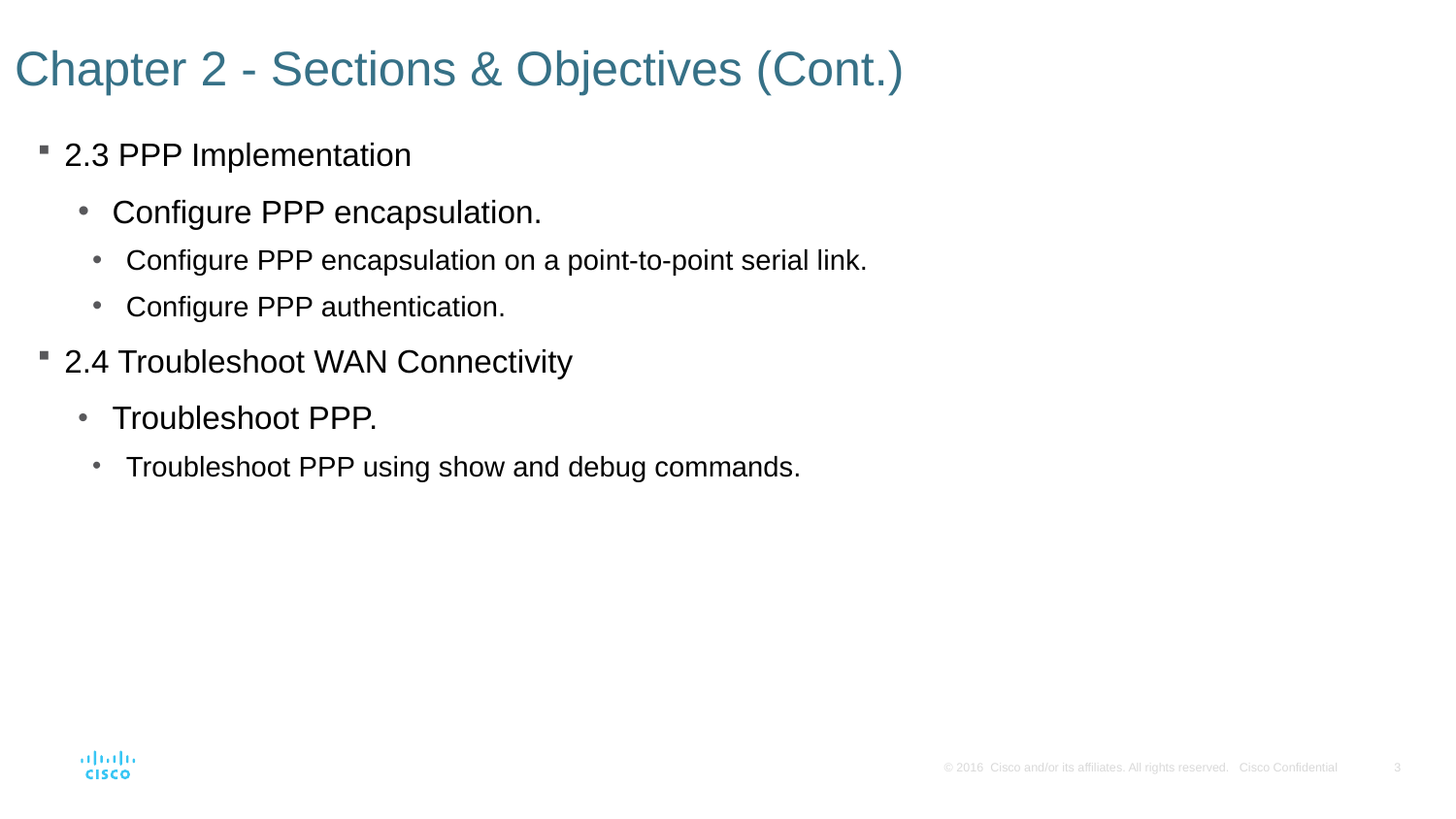

# Chapter 2 - Sections & Objectives (Cont.)
2.3 PPP Implementation
Configure PPP encapsulation.
Configure PPP encapsulation on a point-to-point serial link.
Configure PPP authentication.
2.4 Troubleshoot WAN Connectivity
Troubleshoot PPP.
Troubleshoot PPP using show and debug commands.